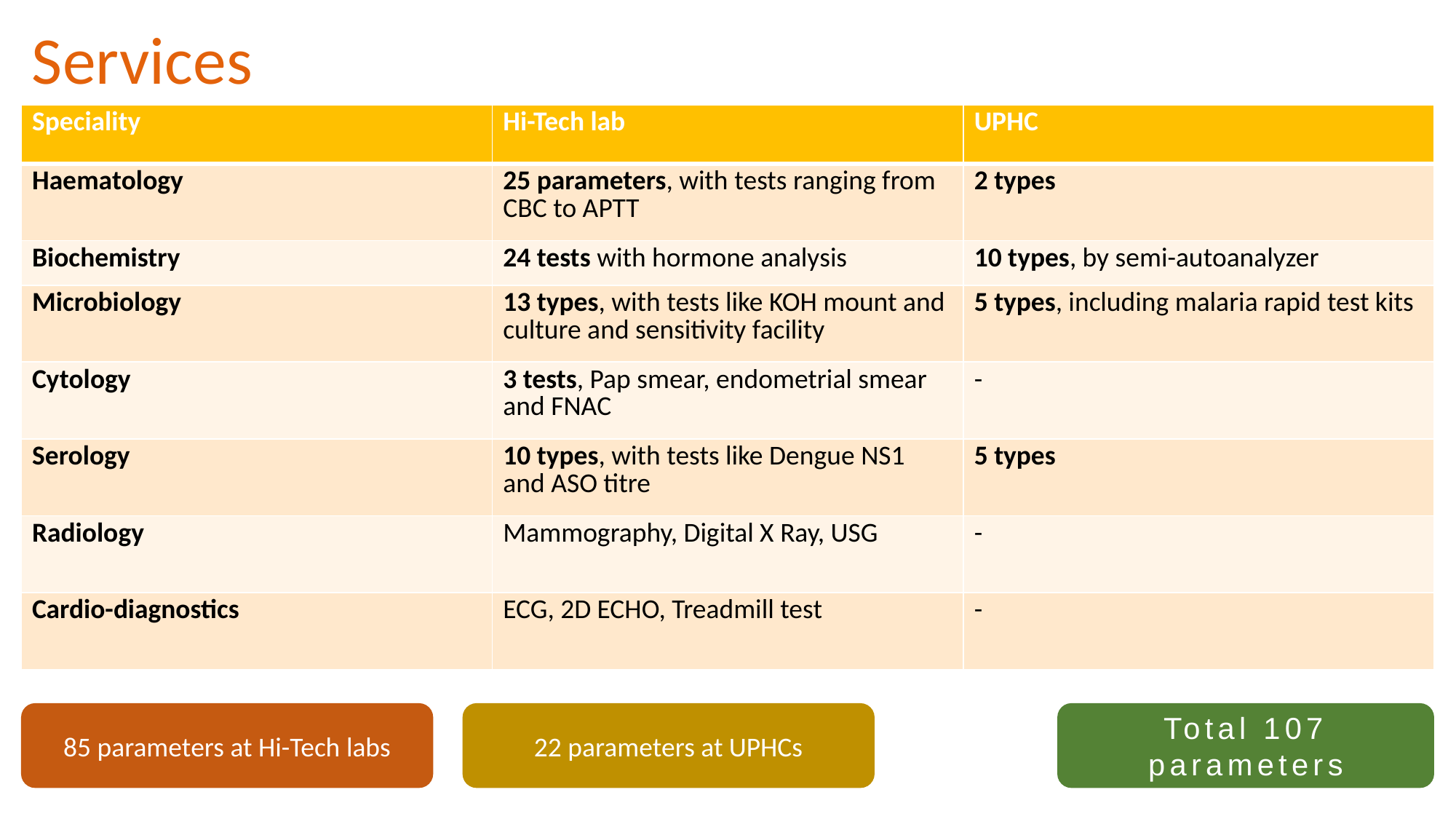

# Services
| Speciality | Hi-Tech lab | UPHC |
| --- | --- | --- |
| Haematology | 25 parameters, with tests ranging from CBC to APTT | 2 types |
| Biochemistry | 24 tests with hormone analysis | 10 types, by semi-autoanalyzer |
| Microbiology | 13 types, with tests like KOH mount and culture and sensitivity facility | 5 types, including malaria rapid test kits |
| Cytology | 3 tests, Pap smear, endometrial smear and FNAC | - |
| Serology | 10 types, with tests like Dengue NS1 and ASO titre | 5 types |
| Radiology | Mammography, Digital X Ray, USG | - |
| Cardio-diagnostics | ECG, 2D ECHO, Treadmill test | - |
85 parameters at Hi-Tech labs
22 parameters at UPHCs
Total 107 parameters